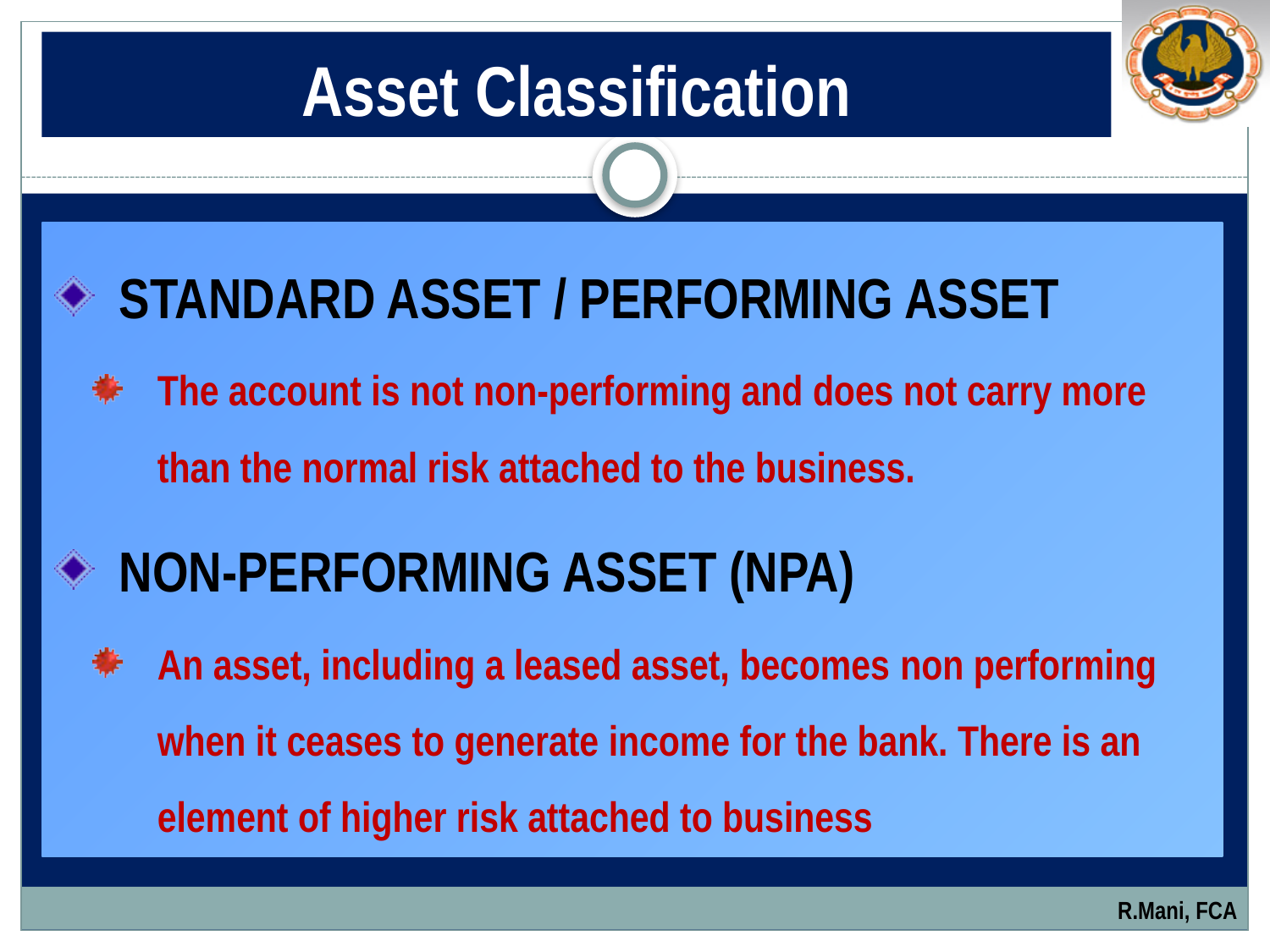

# Asset Classification
STANDARD ASSET / PERFORMING ASSET
The account is not non-performing and does not carry more than the normal risk attached to the business.
NON-PERFORMING ASSET (NPA)
An asset, including a leased asset, becomes non­ performing when it ceases to generate income for the bank. There is an element of higher risk attached to business